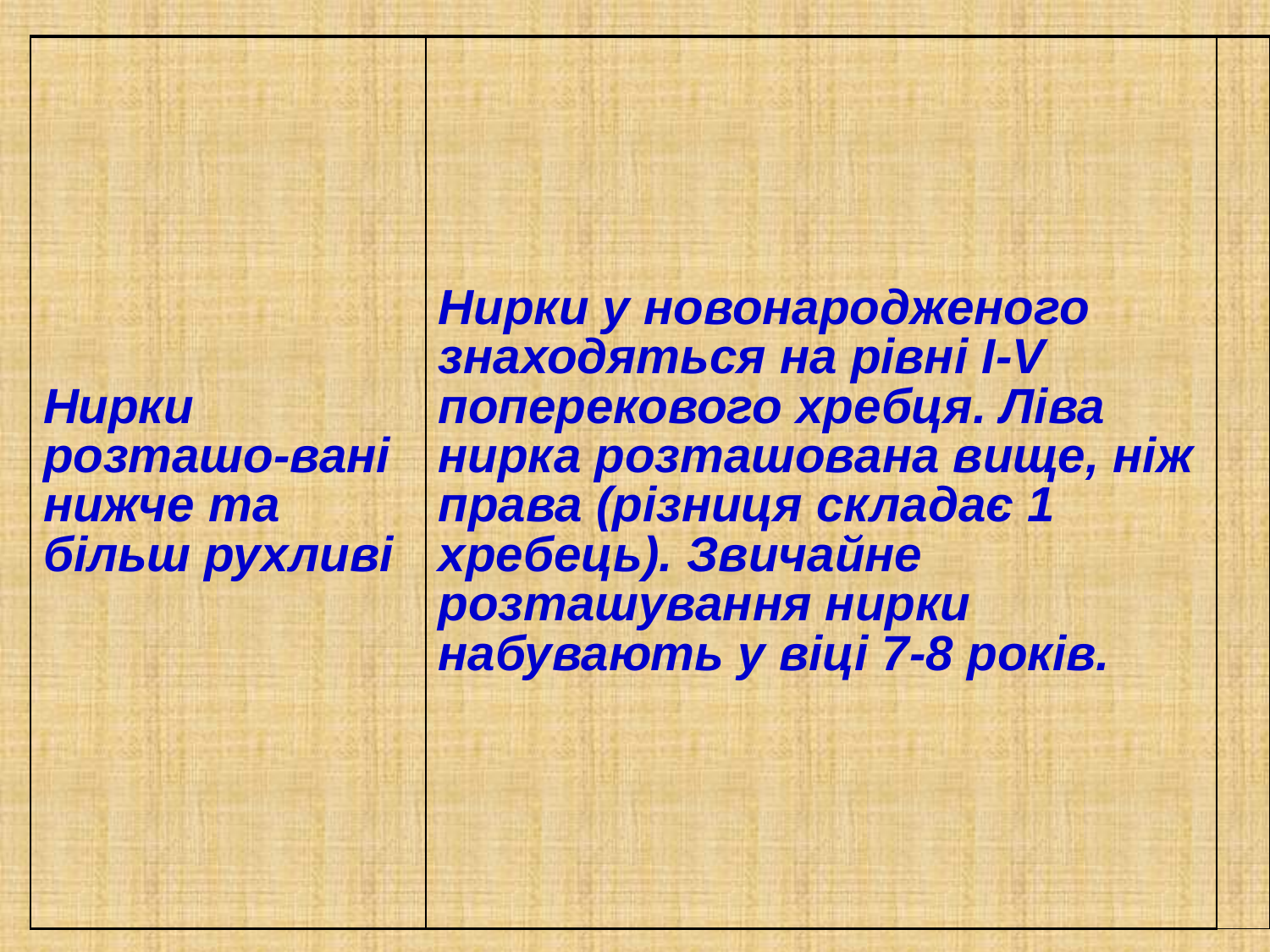

| Нирки розташо-вані нижче та більш рухливі | Нирки у новонародженого знаходяться на рівні І-V поперекового хребця. Ліва нирка розташована вище, ніж права (різниця складає 1 хребець). Звичайне розташування нирки набувають у віці 7-8 років. |  |
| --- | --- | --- |